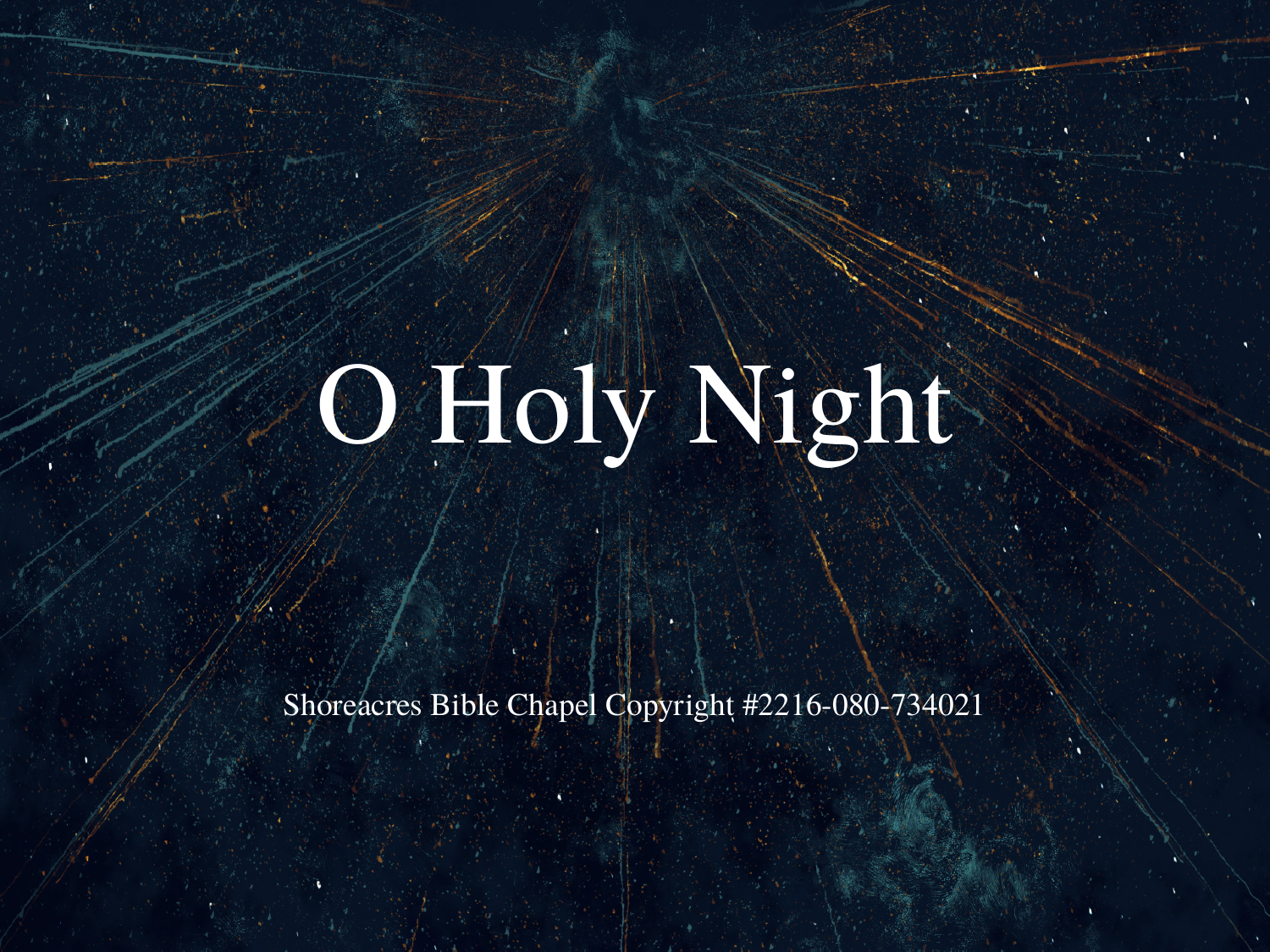

# O Holy Night
Shoreacres Bible Chapel Copyright #2216-080-734021